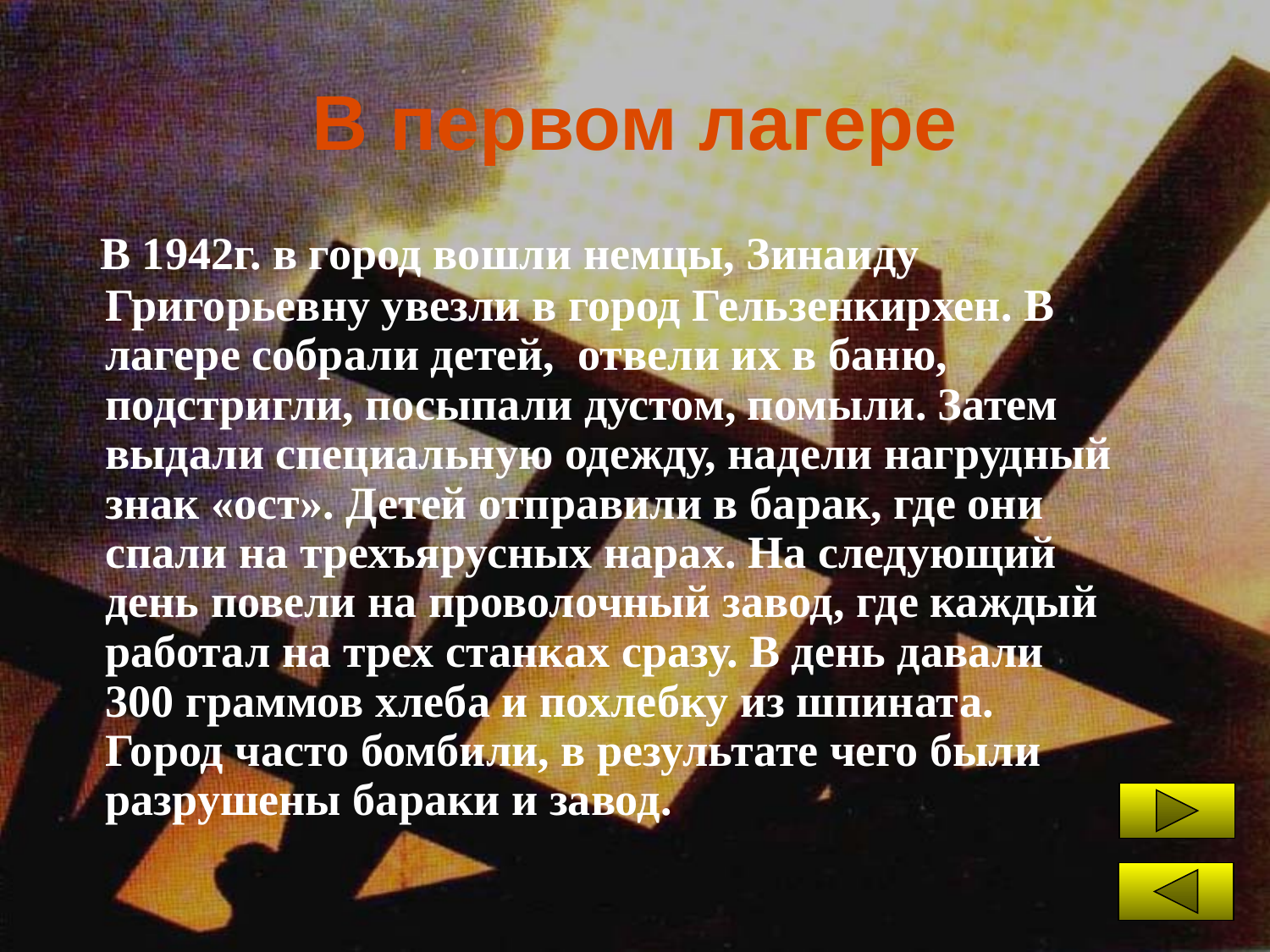

# В первом лагере
   В 1942г. в город вошли немцы, Зинаиду Григорьевну увезли в город Гельзенкирхен. В лагере собрали детей,  отвели их в баню, подстригли, посыпали дустом, помыли. Затем выдали специальную одежду, надели нагрудный знак «ост». Детей отправили в барак, где они спали на трехъярусных нарах. На следующий день повели на проволочный завод, где каждый работал на трех станках сразу. В день давали 300 граммов хлеба и похлебку из шпината. Город часто бомбили, в результате чего были разрушены бараки и завод.